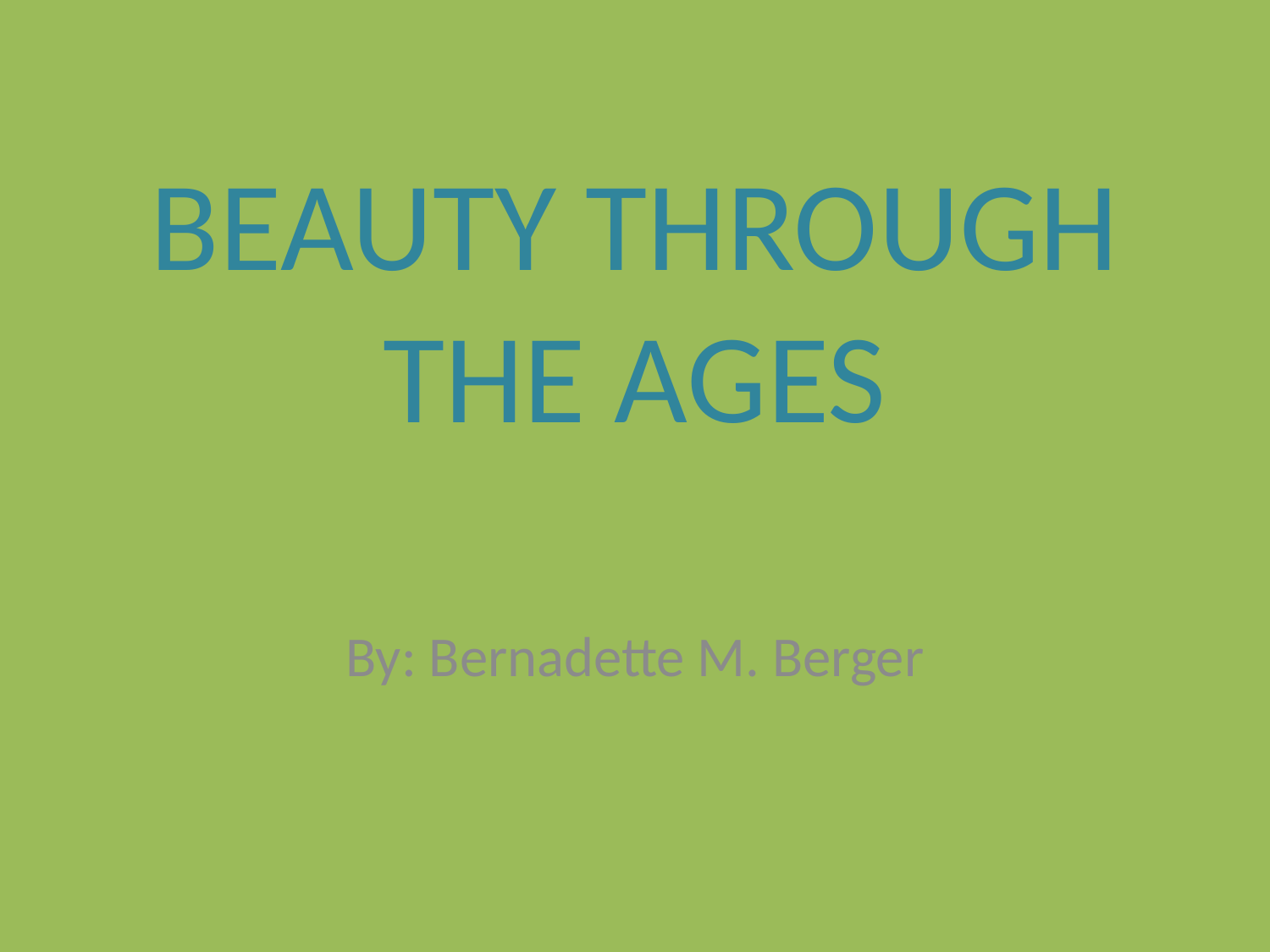

# BEAUTY THROUGH THE AGES
By: Bernadette M. Berger